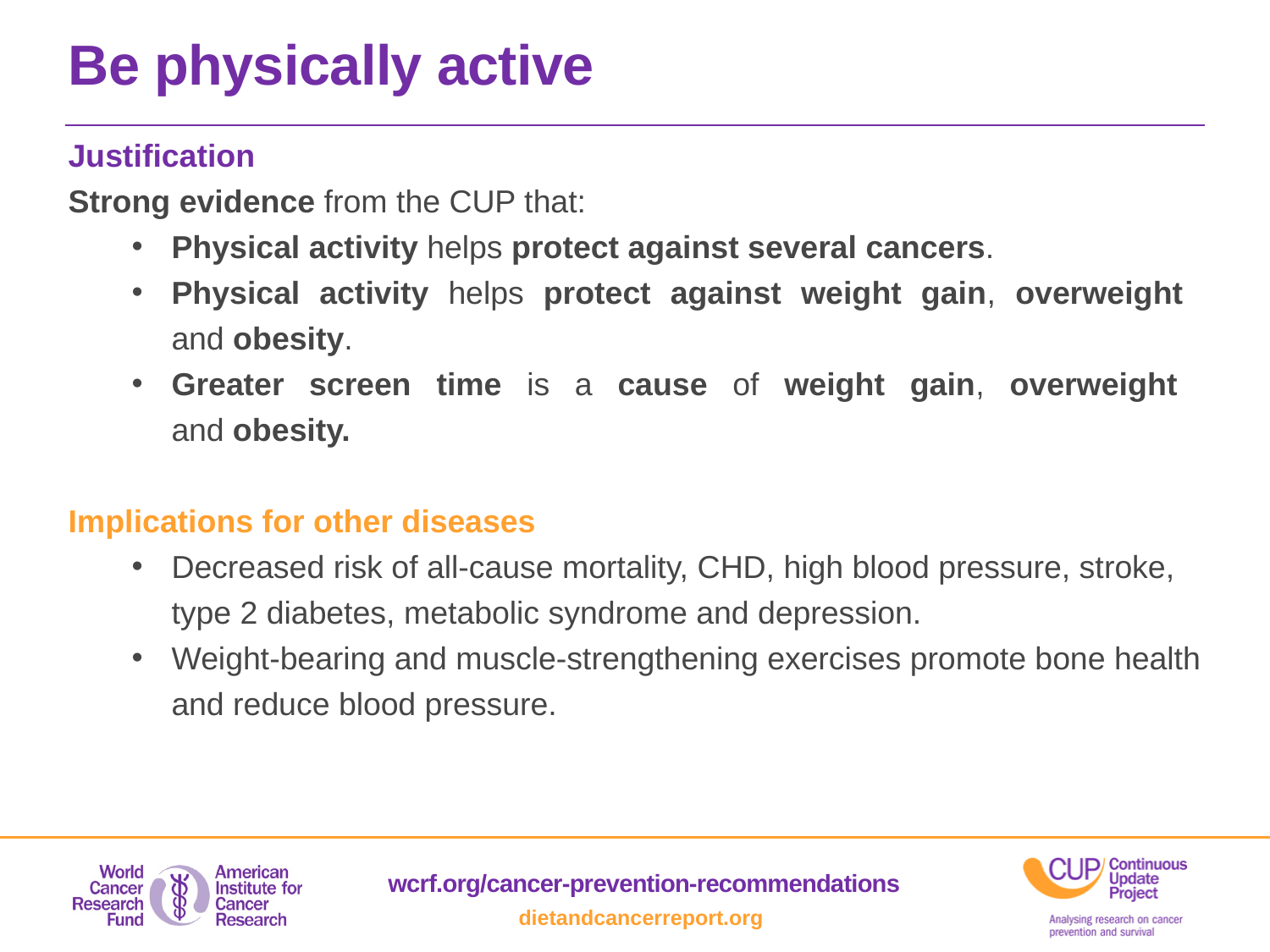

Be physically active
Justification
Strong evidence from the CUP that:
Physical activity helps protect against several cancers.
Physical activity helps protect against weight gain, overweight
and obesity.
Greater screen time is a cause of weight gain, overweight
and obesity.

Implications for other diseases
Decreased risk of all-cause mortality, CHD, high blood pressure, stroke, type 2 diabetes, metabolic syndrome and depression.
Weight-bearing and muscle-strengthening exercises promote bone health and reduce blood pressure.

wcrf.org/cancer-prevention-recommendations